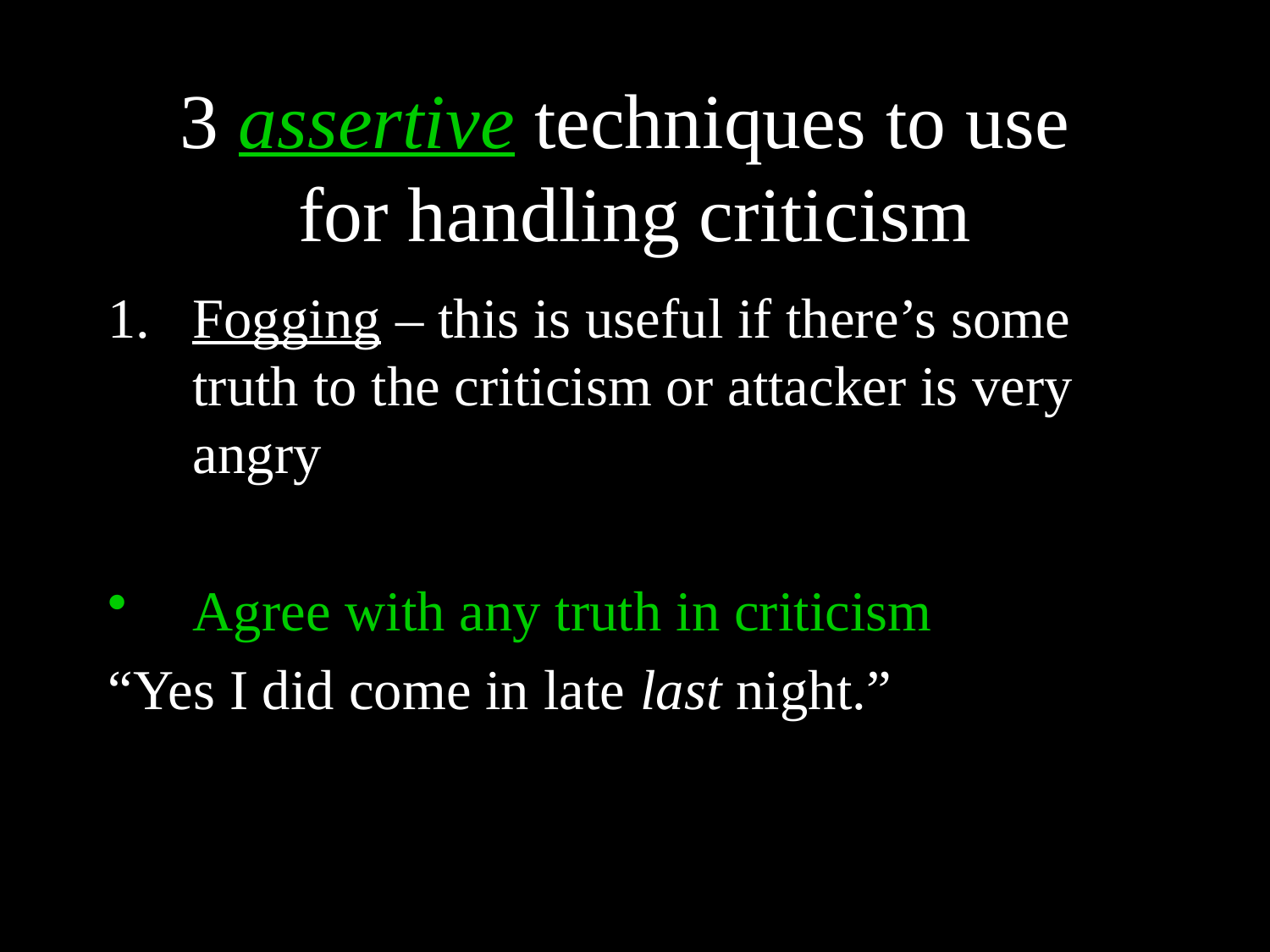

# 3 assertive techniques to use for handling criticism
Fogging – this is useful if there’s some truth to the criticism or attacker is very angry

Agree with any truth in criticism
“Yes I did come in late last night.”